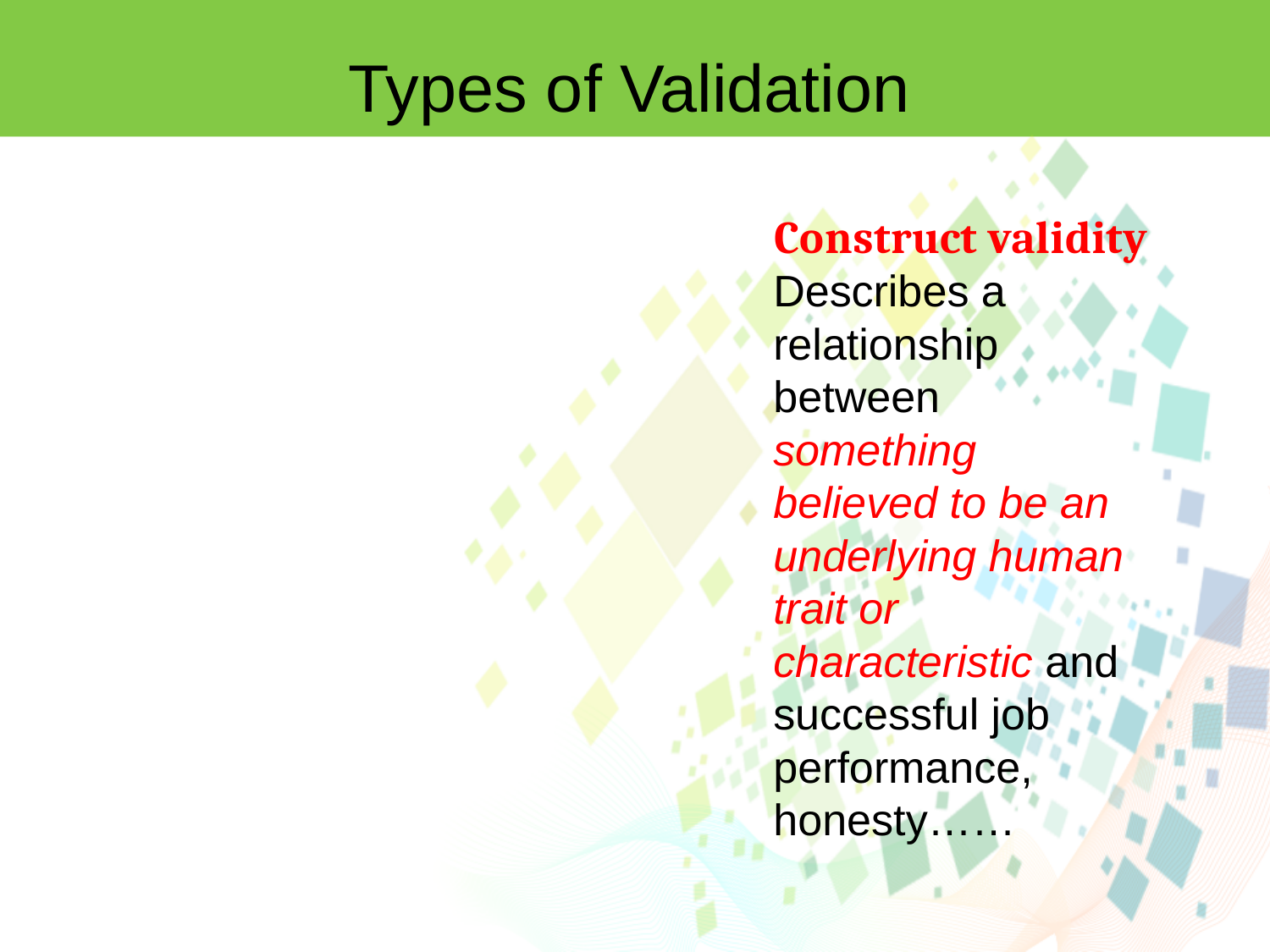

Types of Validation
Construct validity Describes a relationship between something believed to be an underlying human trait or characteristic and successful job performance, honesty……